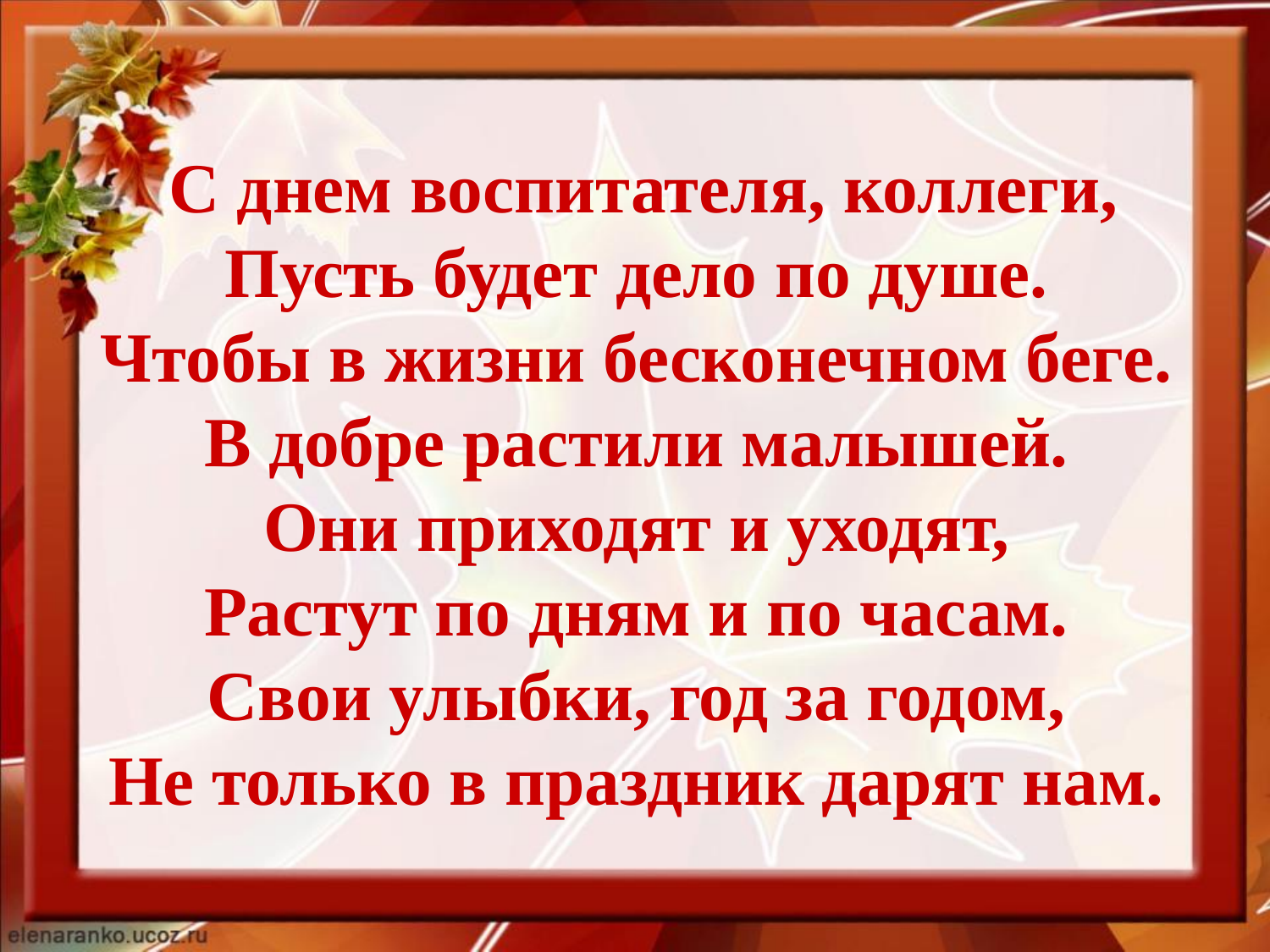

С днем воспитателя, коллеги,
Пусть будет дело по душе.
Чтобы в жизни бесконечном беге.
В добре растили малышей.
Они приходят и уходят,
Растут по дням и по часам.
Свои улыбки, год за годом,
Не только в праздник дарят нам.